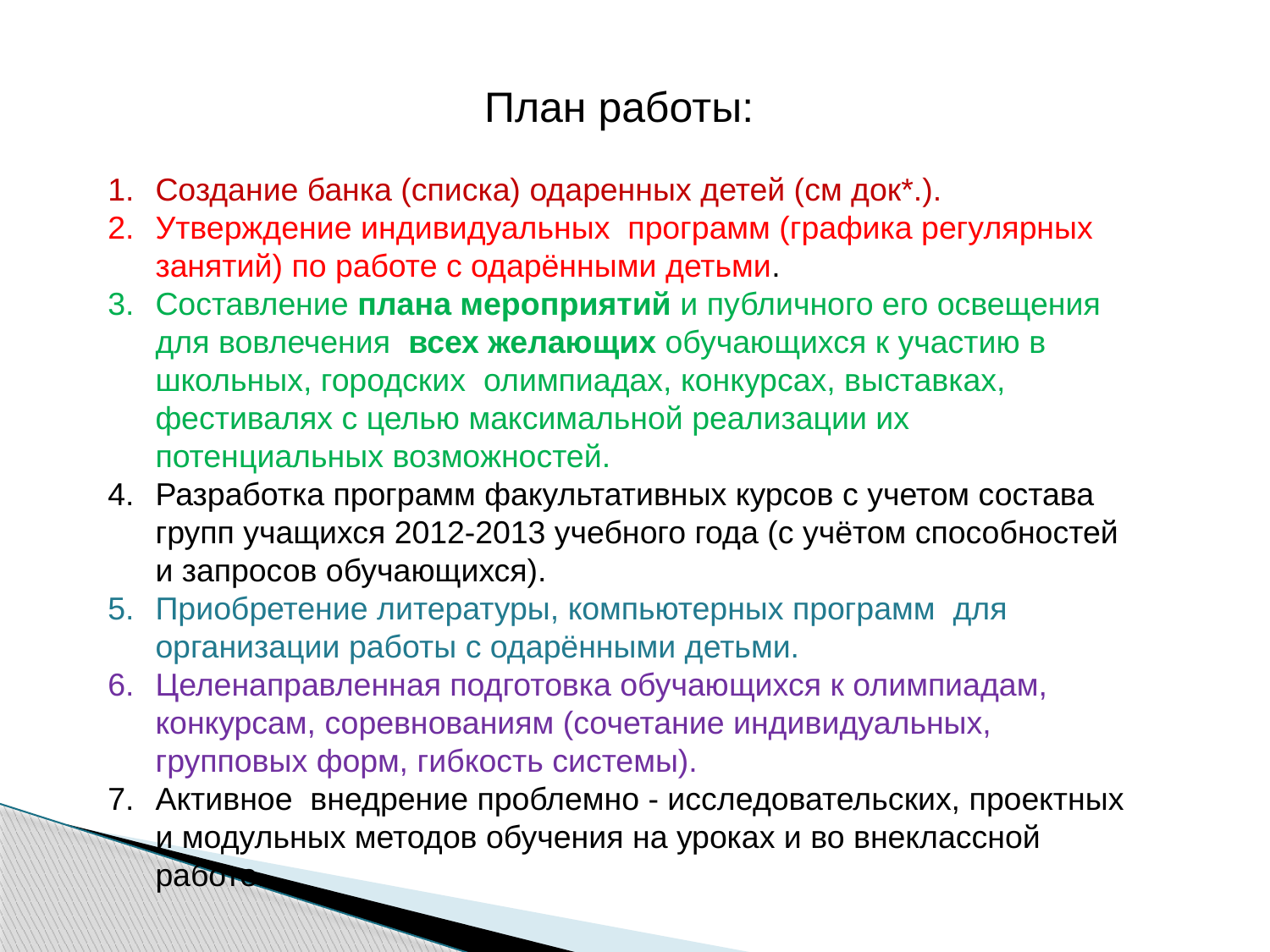

План работы:

Создание банка (списка) одаренных детей (см док*.).
Утверждение индивидуальных  программ (графика регулярных занятий) по работе с одарёнными детьми.
Составление плана мероприятий и публичного его освещения для вовлечения  всех желающих обучающихся к участию в школьных, городских  олимпиадах, конкурсах, выставках, фестивалях с целью максимальной реализации их потенциальных возможностей.
Разработка программ факультативных курсов с учетом состава групп учащихся 2012-2013 учебного года (с учётом способностей и запросов обучающихся).
Приобретение литературы, компьютерных программ  для организации работы с одарёнными детьми.
Целенаправленная подготовка обучающихся к олимпиадам, конкурсам, соревнованиям (сочетание индивидуальных, групповых форм, гибкость системы).
Активное  внедрение проблемно - исследовательских, проектных и модульных методов обучения на уроках и во внеклассной работе.